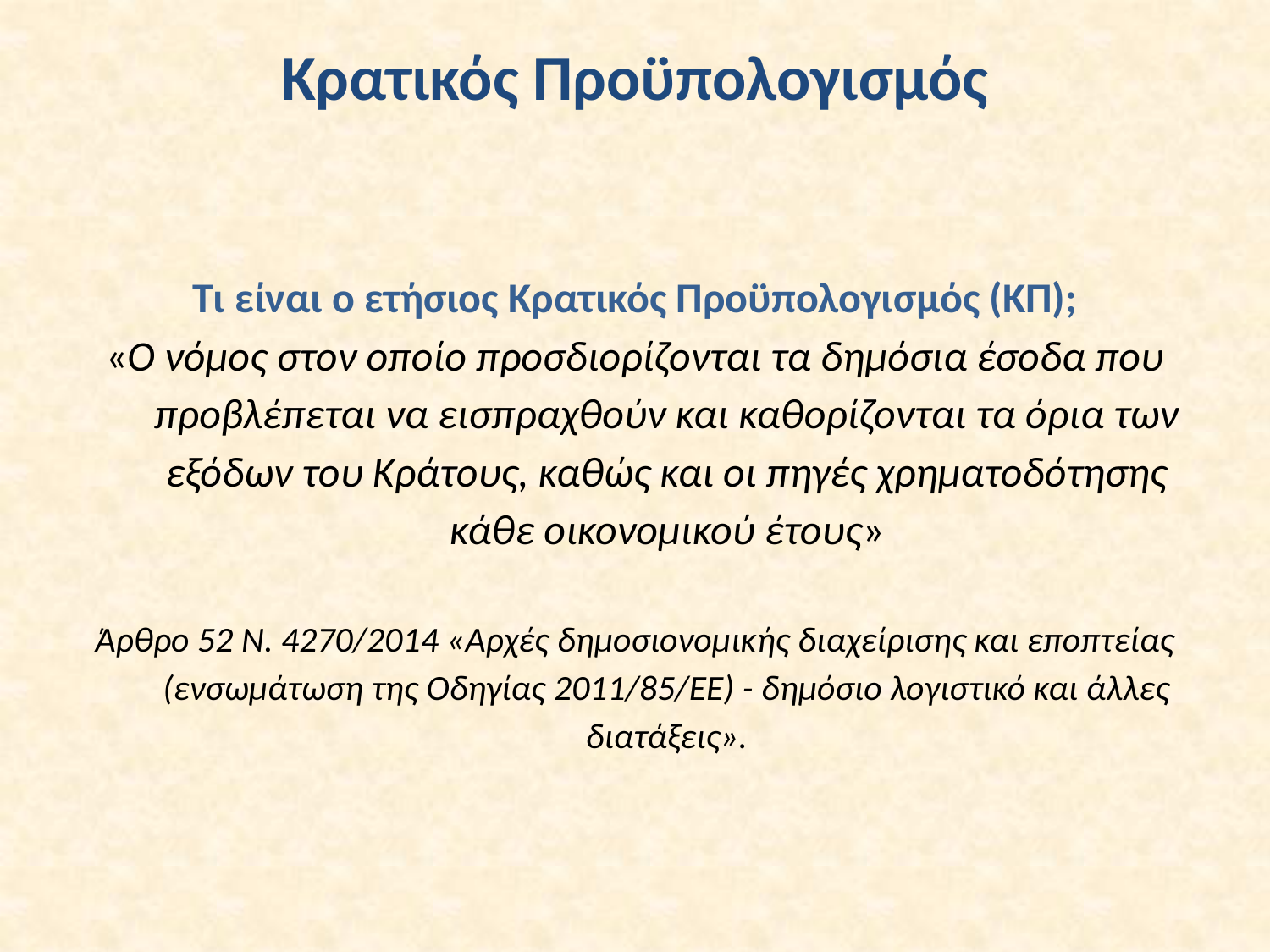

Κρατικός Προϋπολογισμός

Τι είναι ο ετήσιος Κρατικός Προϋπολογισμός (ΚΠ);
«Ο νόμος στον οποίο προσδιορίζονται τα δημόσια έσοδα που προβλέπεται να εισπραχθούν και καθορίζονται τα όρια των εξόδων του Κράτους, καθώς και οι πηγές χρηματοδότησης κάθε οικονομικού έτους»

Άρθρο 52 Ν. 4270/2014 «Αρχές δημοσιονομικής διαχείρισης και εποπτείας (ενσωμάτωση της Οδηγίας 2011/85/ΕΕ) - δημόσιο λογιστικό και άλλες διατάξεις».